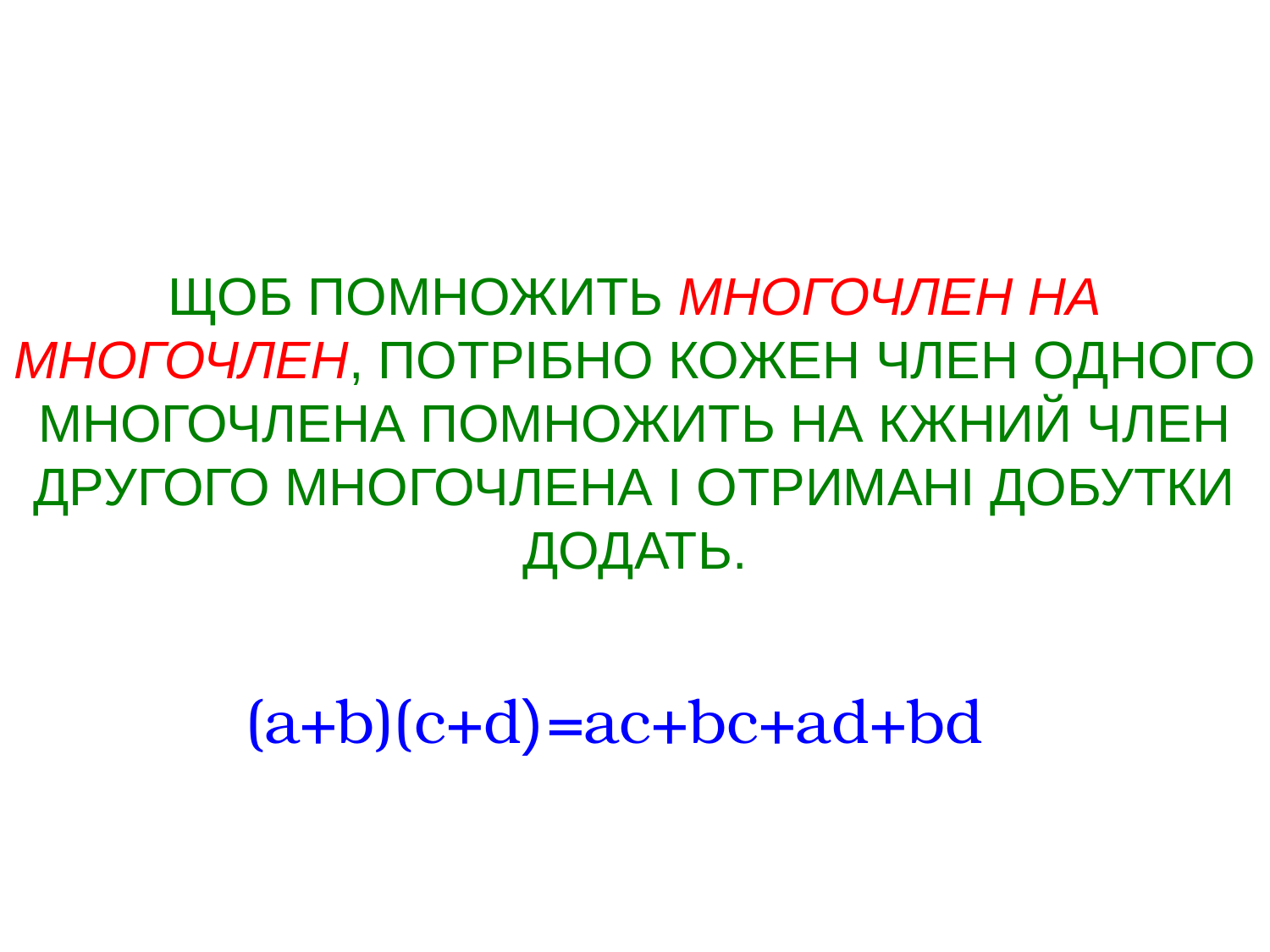

ЩОБ ПОМНОЖИТЬ МНОГОЧЛЕН НА МНОГОЧЛЕН, ПОТРІБНО КОЖЕН ЧЛЕН ОДНОГО МНОГОЧЛЕНА ПОМНОЖИТЬ НА КЖНИЙ ЧЛЕН ДРУГОГО МНОГОЧЛЕНА І ОТРИМАНІ ДОБУТКИ ДОДАТЬ.
(a+b)(c+d)
=ac+bc+ad+bd